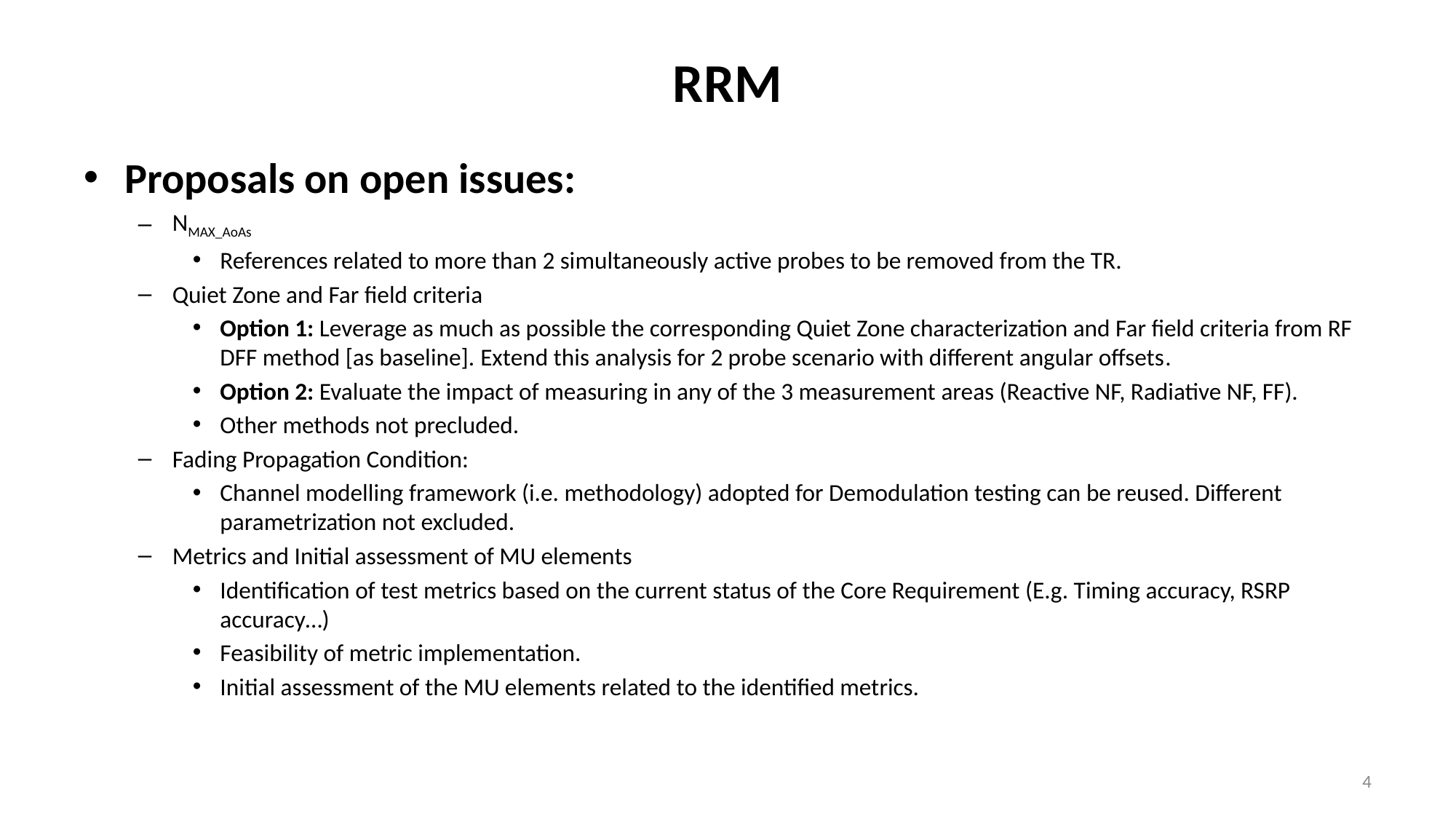

# RRM
Proposals on open issues:
NMAX_AoAs
References related to more than 2 simultaneously active probes to be removed from the TR.
Quiet Zone and Far field criteria
Option 1: Leverage as much as possible the corresponding Quiet Zone characterization and Far field criteria from RF DFF method [as baseline]. Extend this analysis for 2 probe scenario with different angular offsets.
Option 2: Evaluate the impact of measuring in any of the 3 measurement areas (Reactive NF, Radiative NF, FF).
Other methods not precluded.
Fading Propagation Condition:
Channel modelling framework (i.e. methodology) adopted for Demodulation testing can be reused. Different parametrization not excluded.
Metrics and Initial assessment of MU elements
Identification of test metrics based on the current status of the Core Requirement (E.g. Timing accuracy, RSRP accuracy…)
Feasibility of metric implementation.
Initial assessment of the MU elements related to the identified metrics.
4